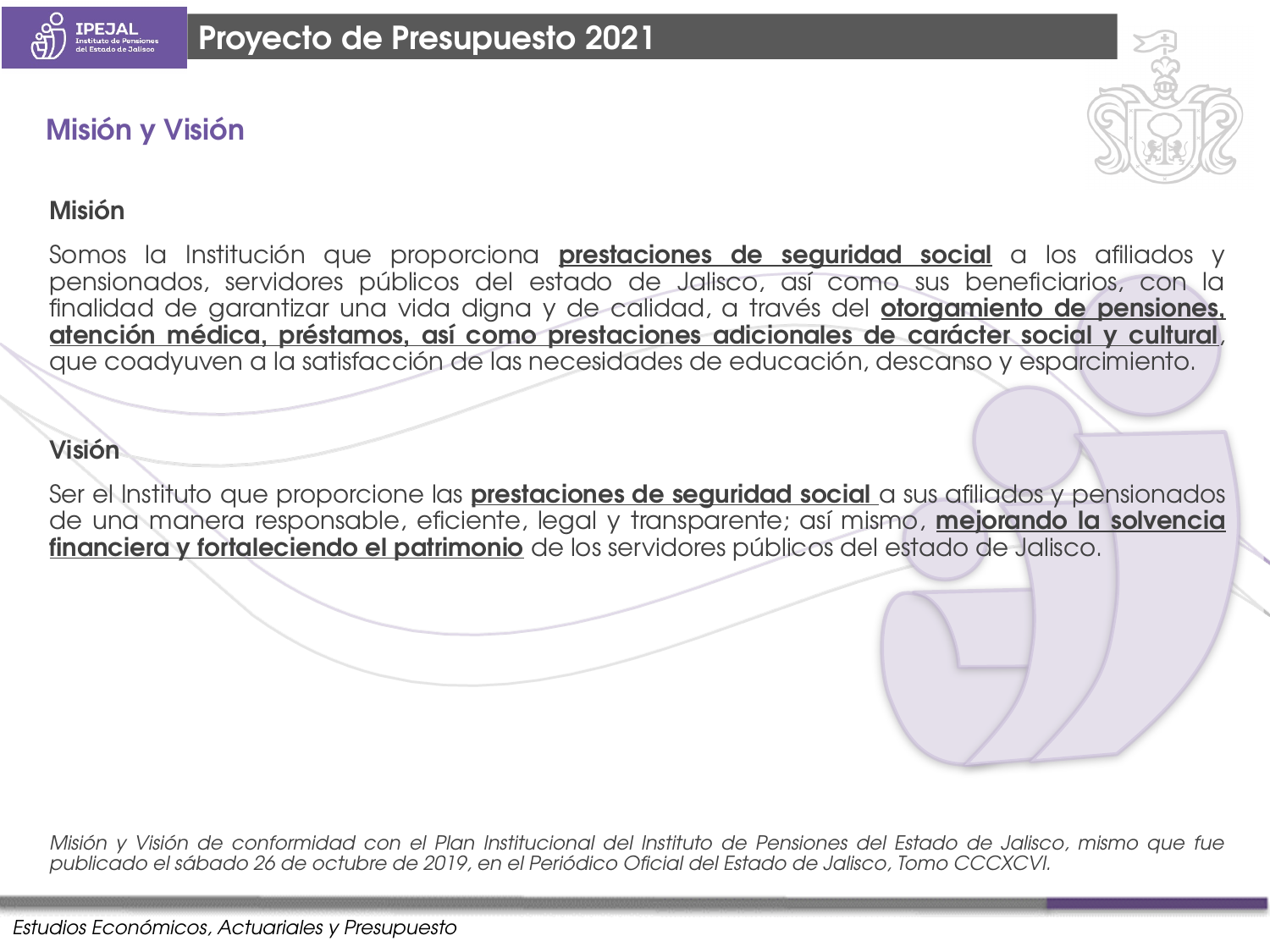

Proyecto de Presupuesto 2021
Misión y Visión
Misión
Somos la Institución que proporciona prestaciones de seguridad social a los afiliados y pensionados, servidores públicos del estado de Jalisco, así como sus beneficiarios, con la finalidad de garantizar una vida digna y de calidad, a través del otorgamiento de pensiones, atención médica, préstamos, así como prestaciones adicionales de carácter social y cultural, que coadyuven a la satisfacción de las necesidades de educación, descanso y esparcimiento.

Visión
Ser el Instituto que proporcione las prestaciones de seguridad social a sus afiliados y pensionados de una manera responsable, eficiente, legal y transparente; así mismo, mejorando la solvencia financiera y fortaleciendo el patrimonio de los servidores públicos del estado de Jalisco.

Misión y Visión de conformidad con el Plan Institucional del Instituto de Pensiones del Estado de Jalisco, mismo que fue publicado el sábado 26 de octubre de 2019, en el Periódico Oficial del Estado de Jalisco, Tomo CCCXCVI.